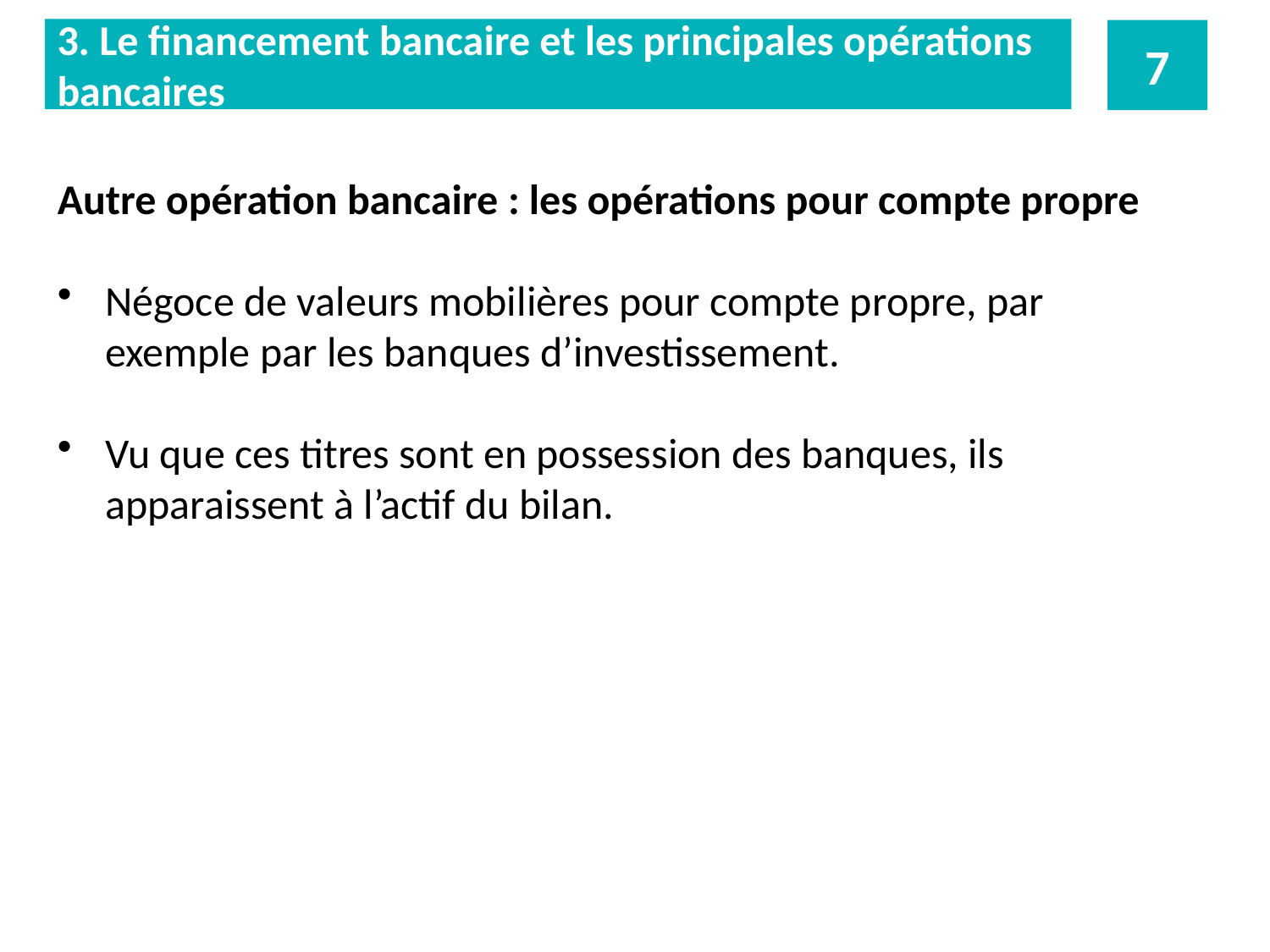

3. Le financement bancaire et les principales opérations
bancaires
7
Autre opération bancaire : les opérations pour compte propre

Négoce de valeurs mobilières pour compte propre, par exemple par les banques d’investissement.

Vu que ces titres sont en possession des banques, ils apparaissent à l’actif du bilan.